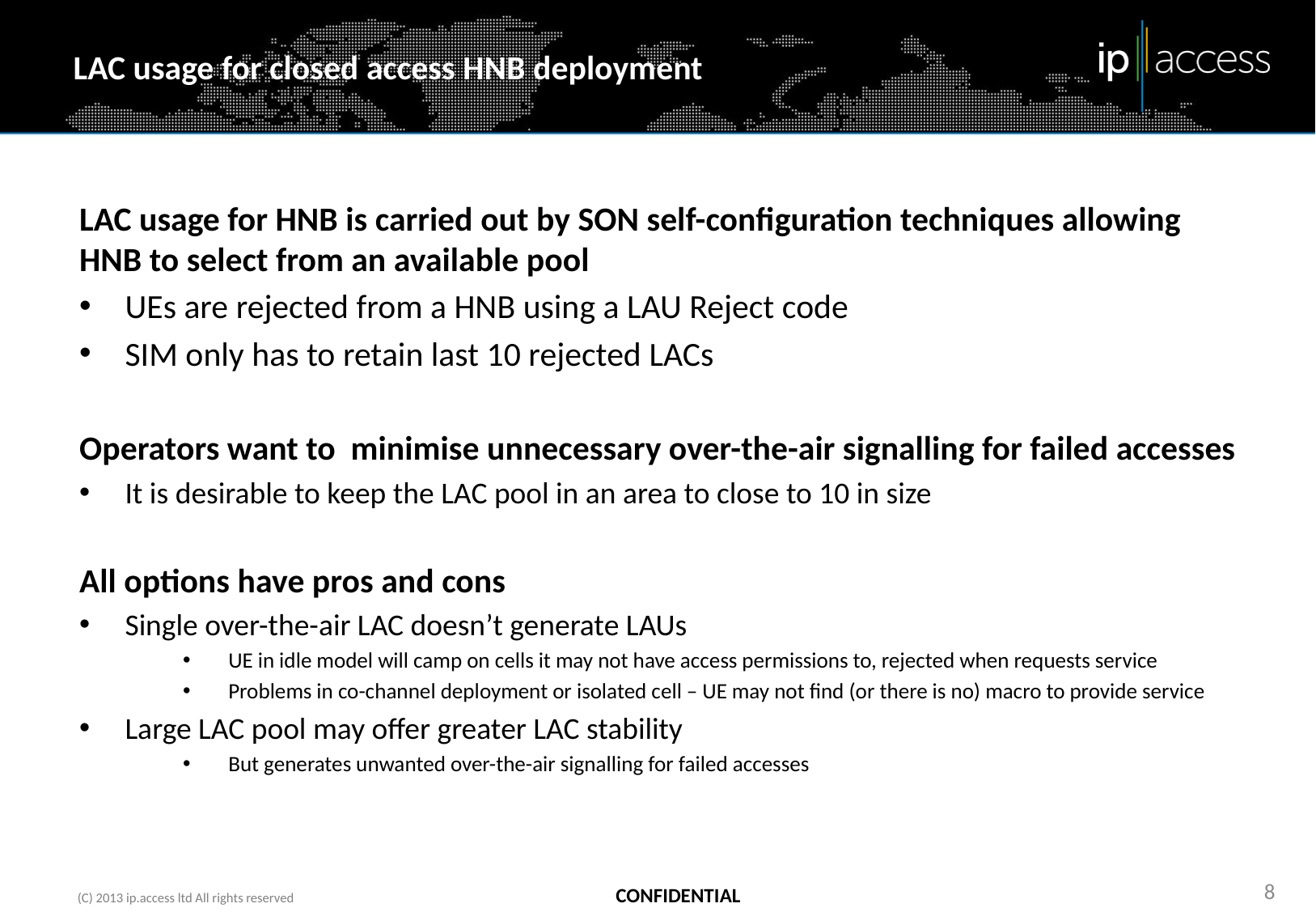

# LAC usage for closed access HNB deployment
LAC usage for HNB is carried out by SON self-configuration techniques allowing HNB to select from an available pool
UEs are rejected from a HNB using a LAU Reject code
SIM only has to retain last 10 rejected LACs

Operators want to  minimise unnecessary over-the-air signalling for failed accesses
It is desirable to keep the LAC pool in an area to close to 10 in size

All options have pros and cons
Single over-the-air LAC doesn’t generate LAUs
UE in idle model will camp on cells it may not have access permissions to, rejected when requests service
Problems in co-channel deployment or isolated cell – UE may not find (or there is no) macro to provide service
Large LAC pool may offer greater LAC stability
But generates unwanted over-the-air signalling for failed accesses
8

(C) 2013 ip.access ltd All rights reserved                                                                                                          CONFIDENTIAL